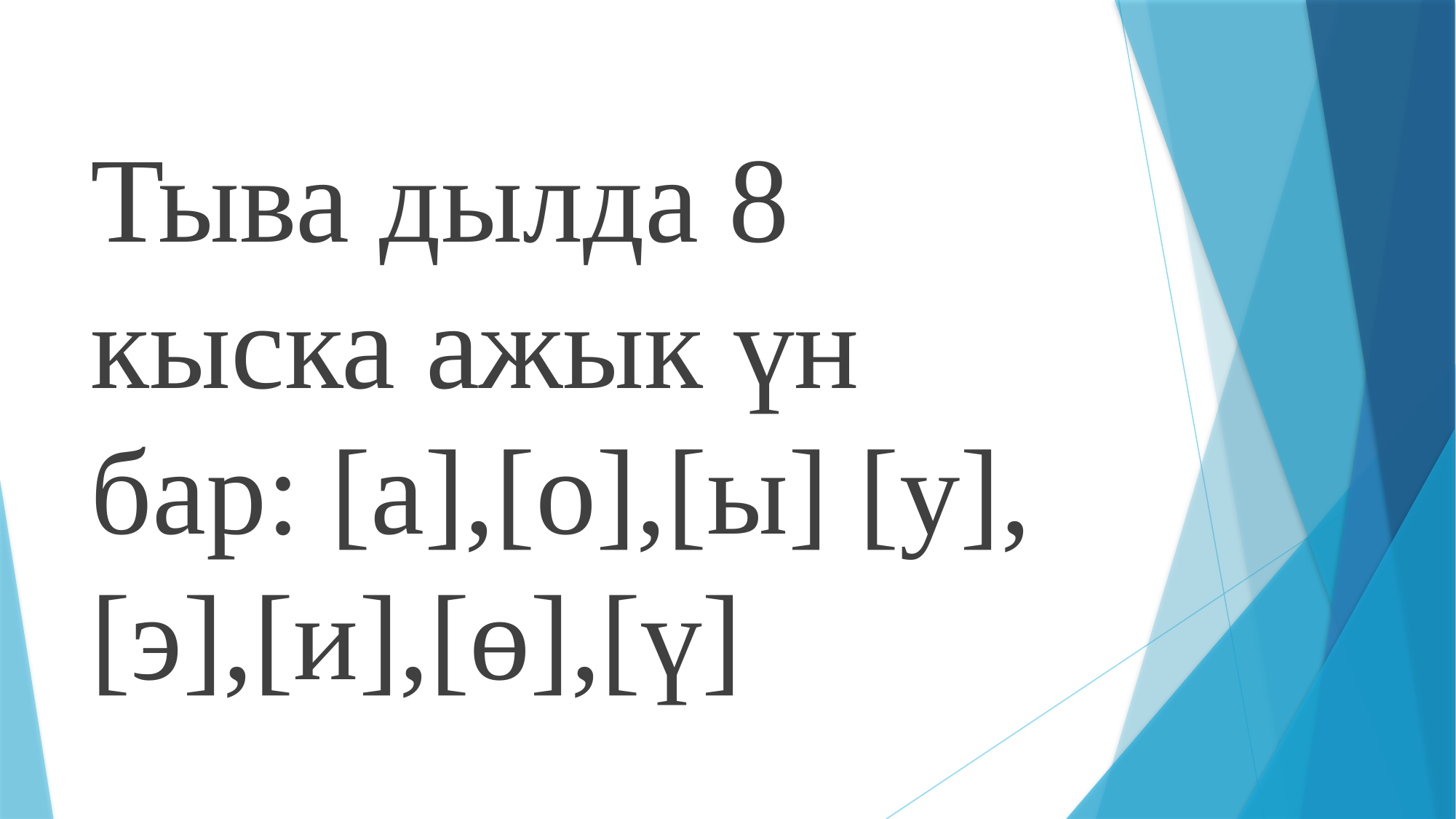

Тыва дылда 8 кыска ажык үн бар: [а],[о],[ы] [у], [э],[и],[ө],[ү]